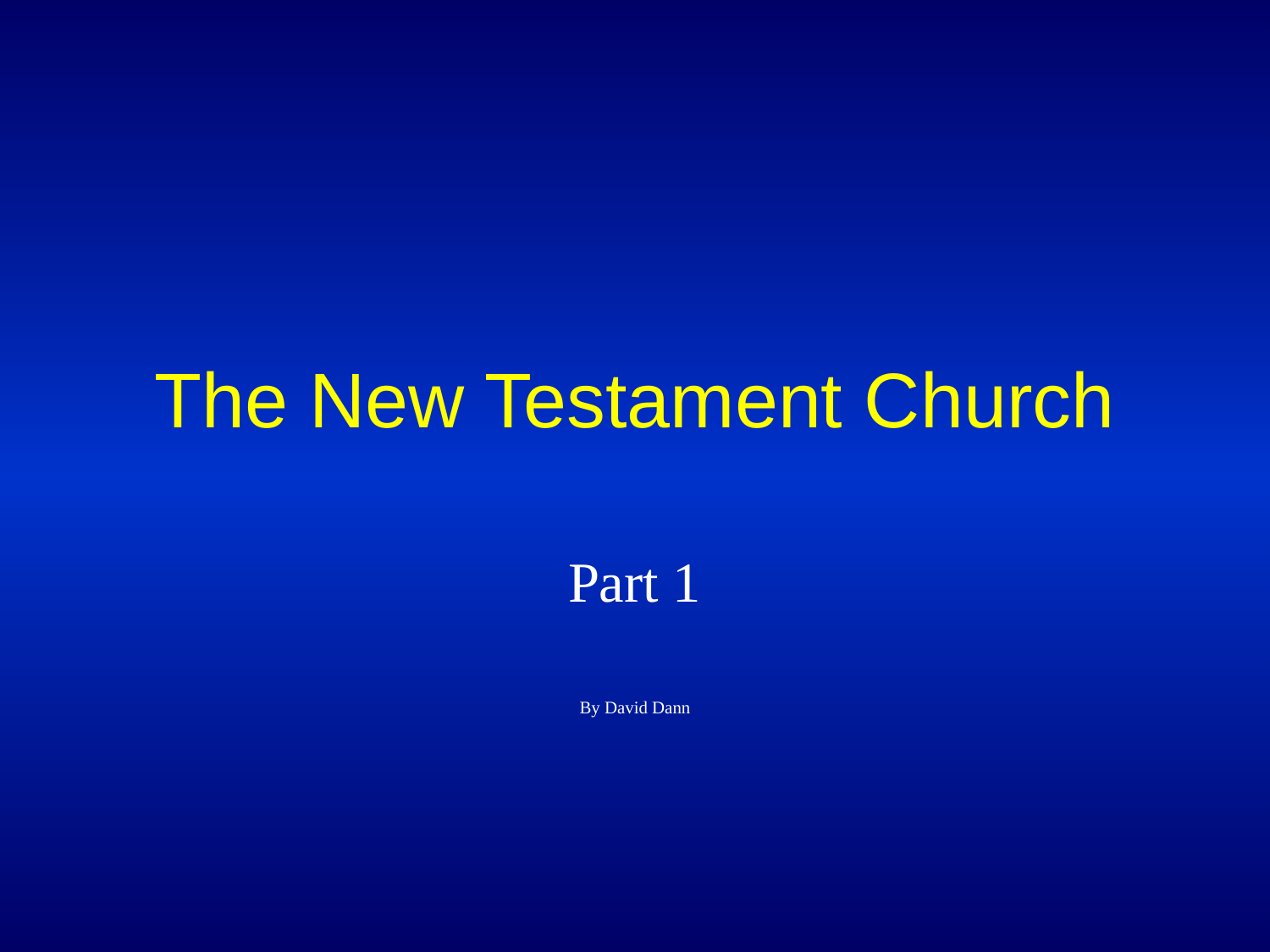

# The New Testament Church
Part 1

By David Dann